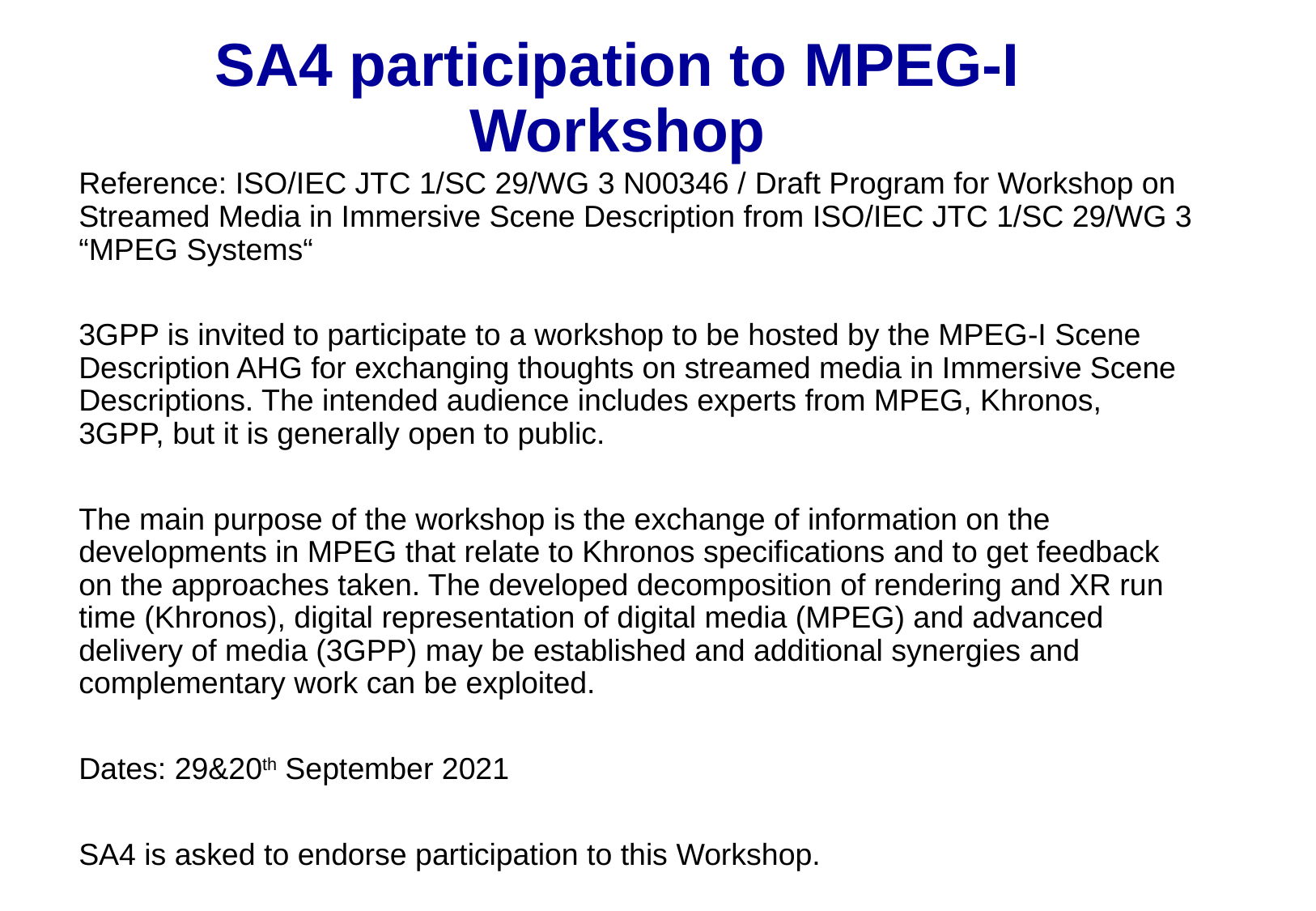

SA4 participation to MPEG-I Workshop
Reference: ISO/IEC JTC 1/SC 29/WG 3 N00346 / Draft Program for Workshop on Streamed Media in Immersive Scene Description from ISO/IEC JTC 1/SC 29/WG 3 “MPEG Systems“

3GPP is invited to participate to a workshop to be hosted by the MPEG-I Scene Description AHG for exchanging thoughts on streamed media in Immersive Scene Descriptions. The intended audience includes experts from MPEG, Khronos, 3GPP, but it is generally open to public.

The main purpose of the workshop is the exchange of information on the developments in MPEG that relate to Khronos specifications and to get feedback on the approaches taken. The developed decomposition of rendering and XR run time (Khronos), digital representation of digital media (MPEG) and advanced delivery of media (3GPP) may be established and additional synergies and complementary work can be exploited.

Dates: 29&20th September 2021

SA4 is asked to endorse participation to this Workshop.